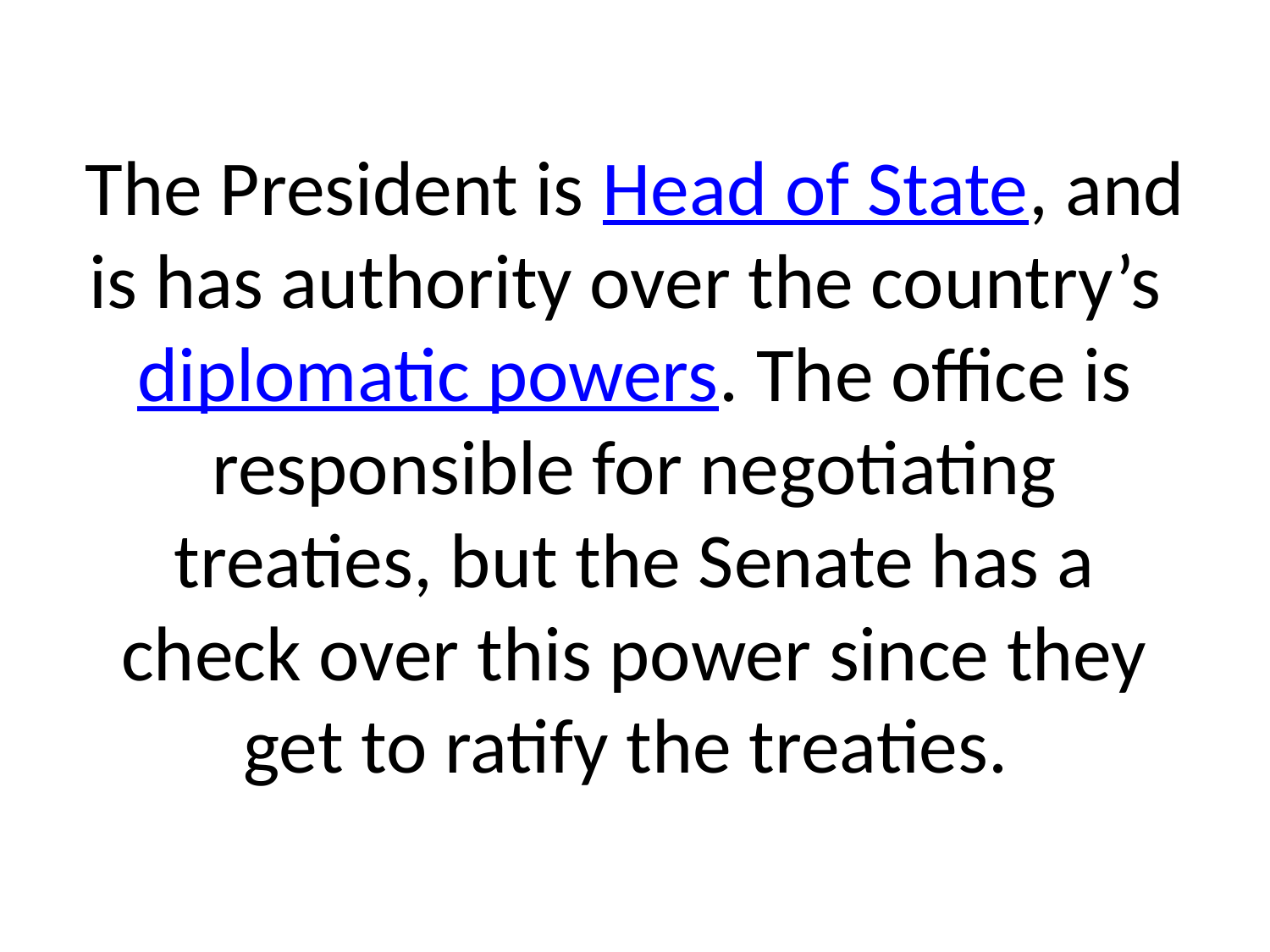

# The President is Head of State, and is has authority over the country’s diplomatic powers. The office is responsible for negotiating treaties, but the Senate has a check over this power since they get to ratify the treaties.